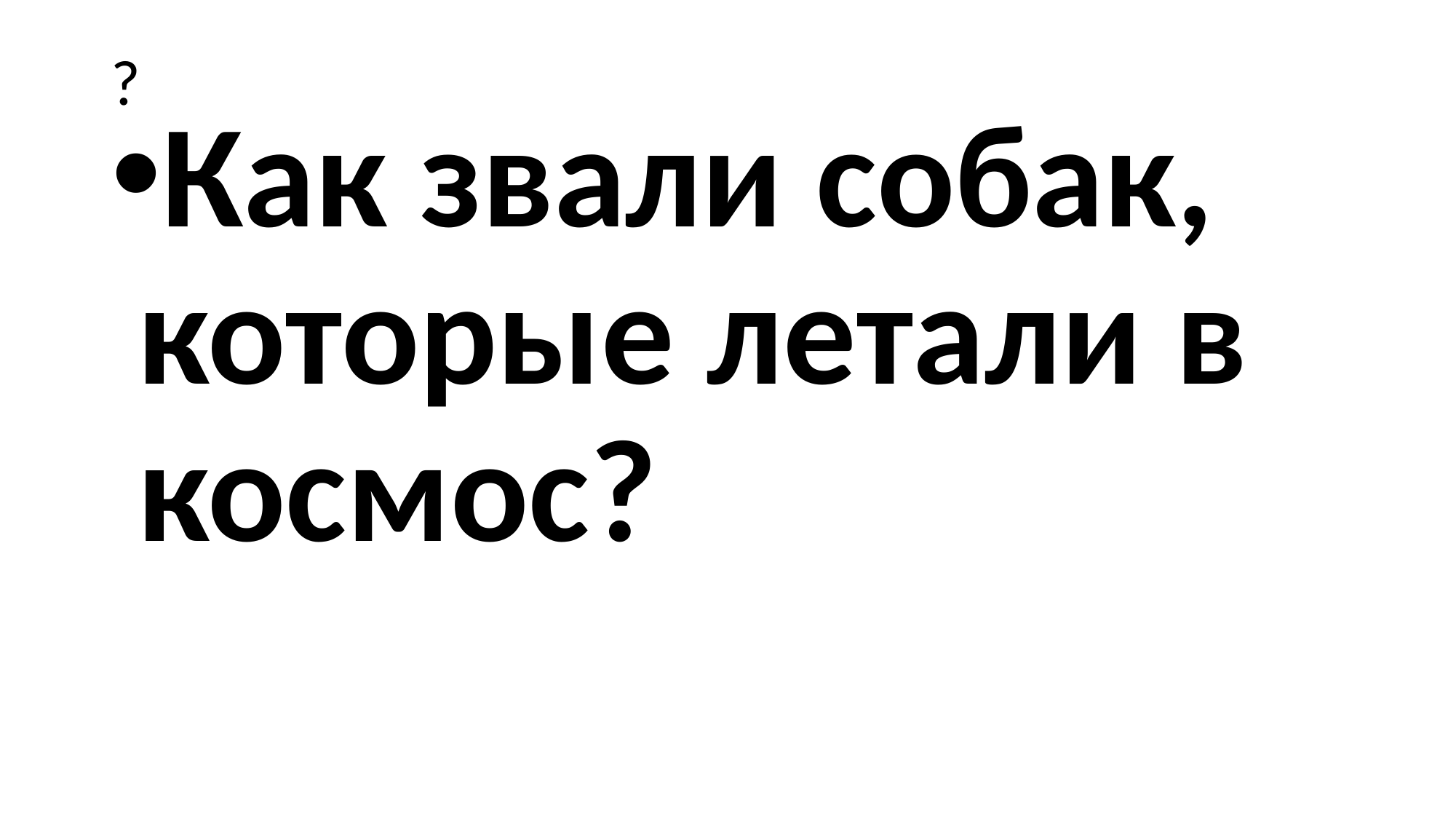

# ?
Как звали собак, которые летали в космос?